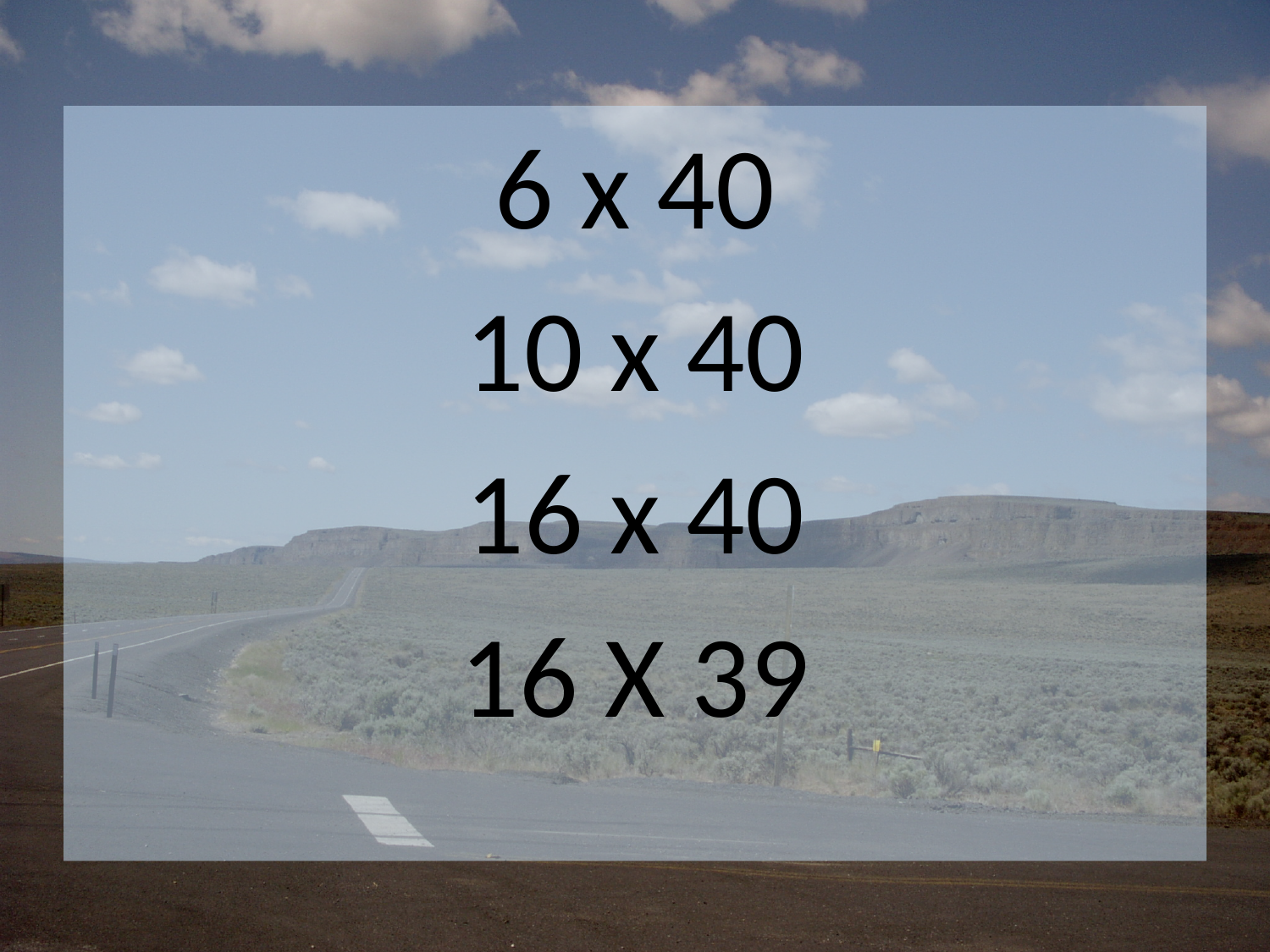

6 x 40
10 x 40
16 x 40
16 X 39